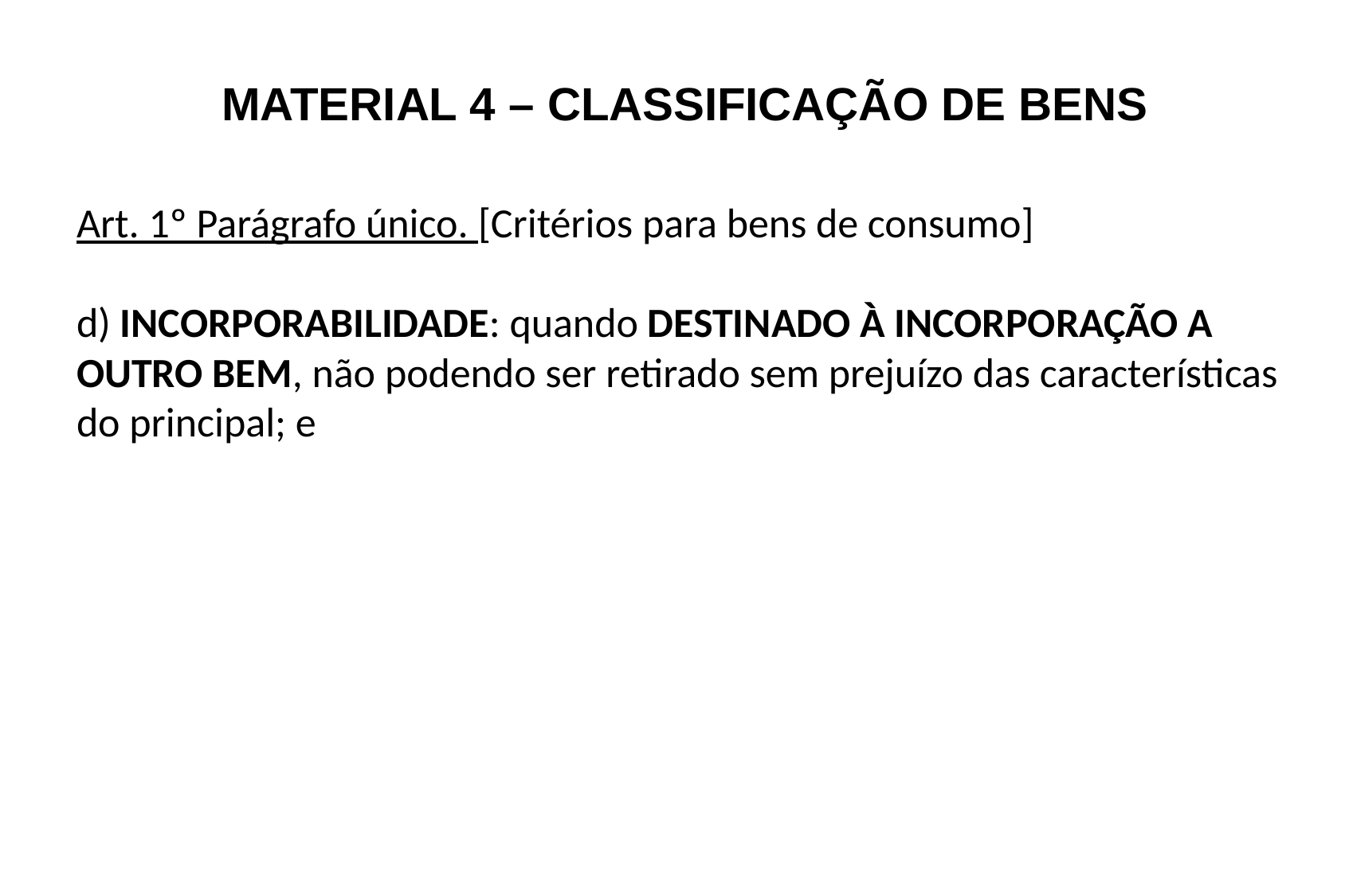

MATERIAL 4 – CLASSIFICAÇÃO DE BENS
Art. 1º Parágrafo único. [Critérios para bens de consumo]

d) INCORPORABILIDADE: quando DESTINADO À INCORPORAÇÃO A OUTRO BEM, não podendo ser retirado sem prejuízo das características do principal; e